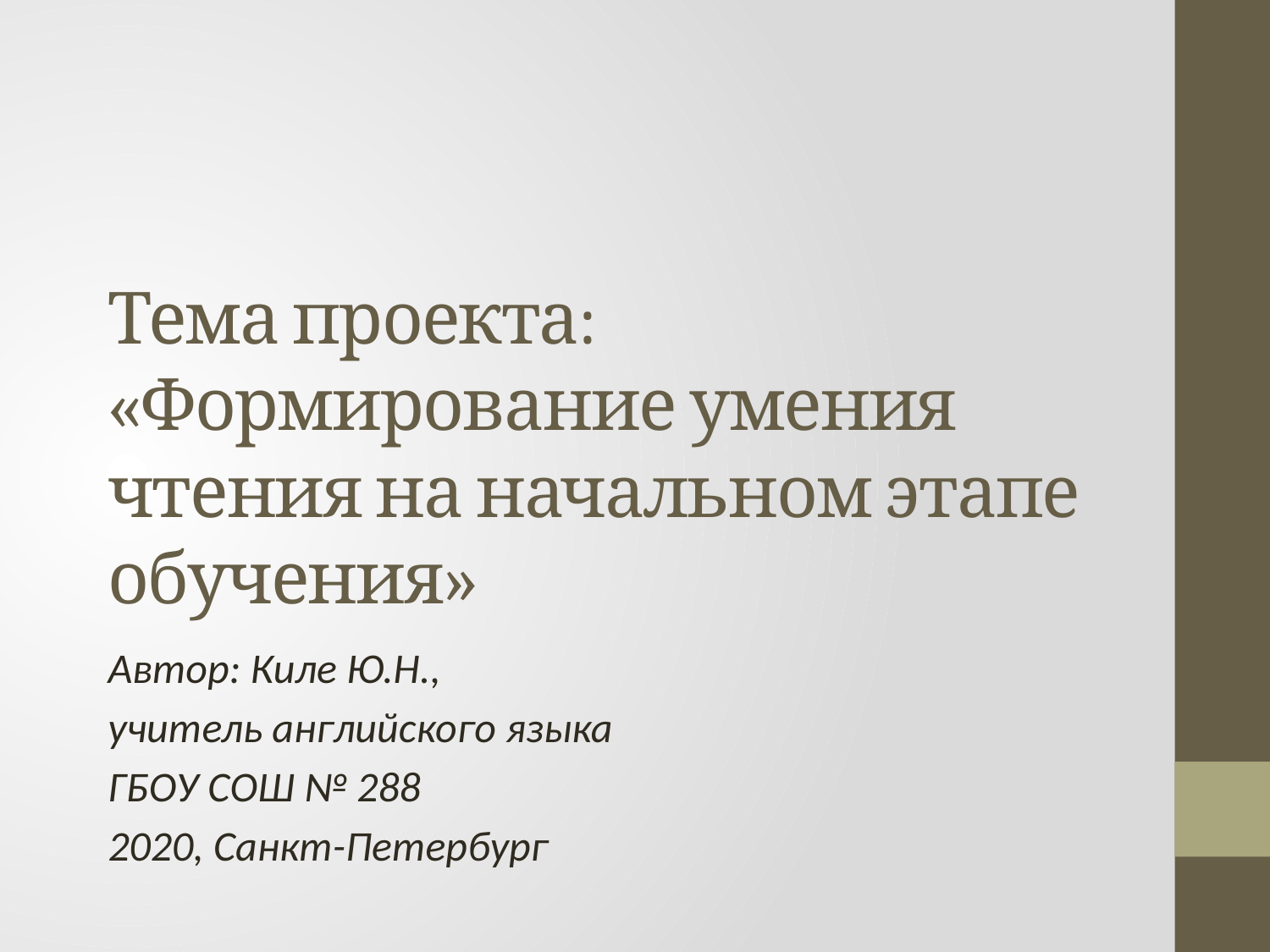

# Тема проекта: «Формирование умения чтения на начальном этапе обучения»
Автор: Киле Ю.Н.,
учитель английского языка
ГБОУ СОШ № 288
2020, Санкт-Петербург